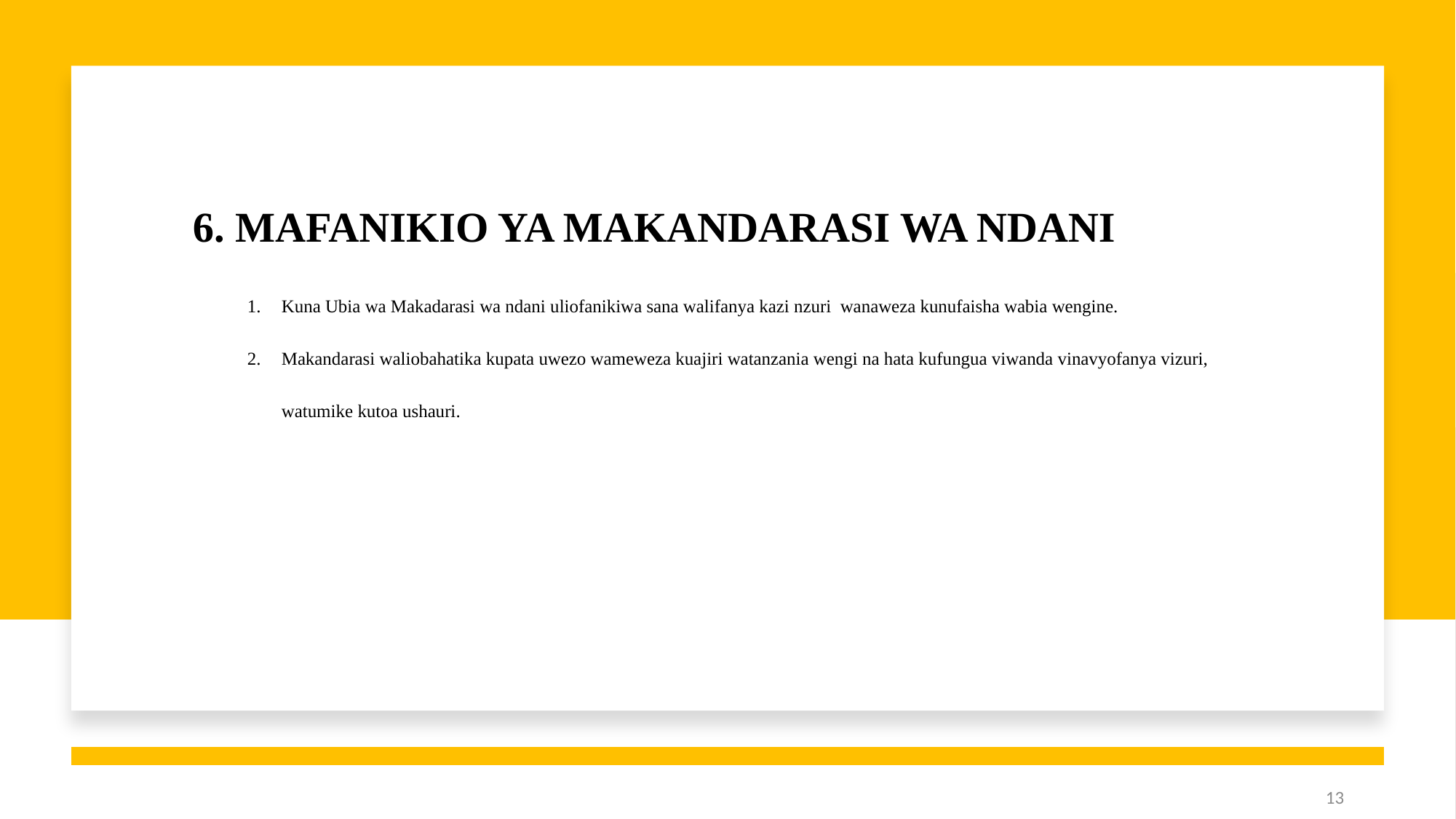

# 6. MAFANIKIO YA MAKANDARASI WA NDANI
Kuna Ubia wa Makadarasi wa ndani uliofanikiwa sana walifanya kazi nzuri  wanaweza kunufaisha wabia wengine.
Makandarasi waliobahatika kupata uwezo wameweza kuajiri watanzania wengi na hata kufungua viwanda vinavyofanya vizuri, watumike kutoa ushauri.
13